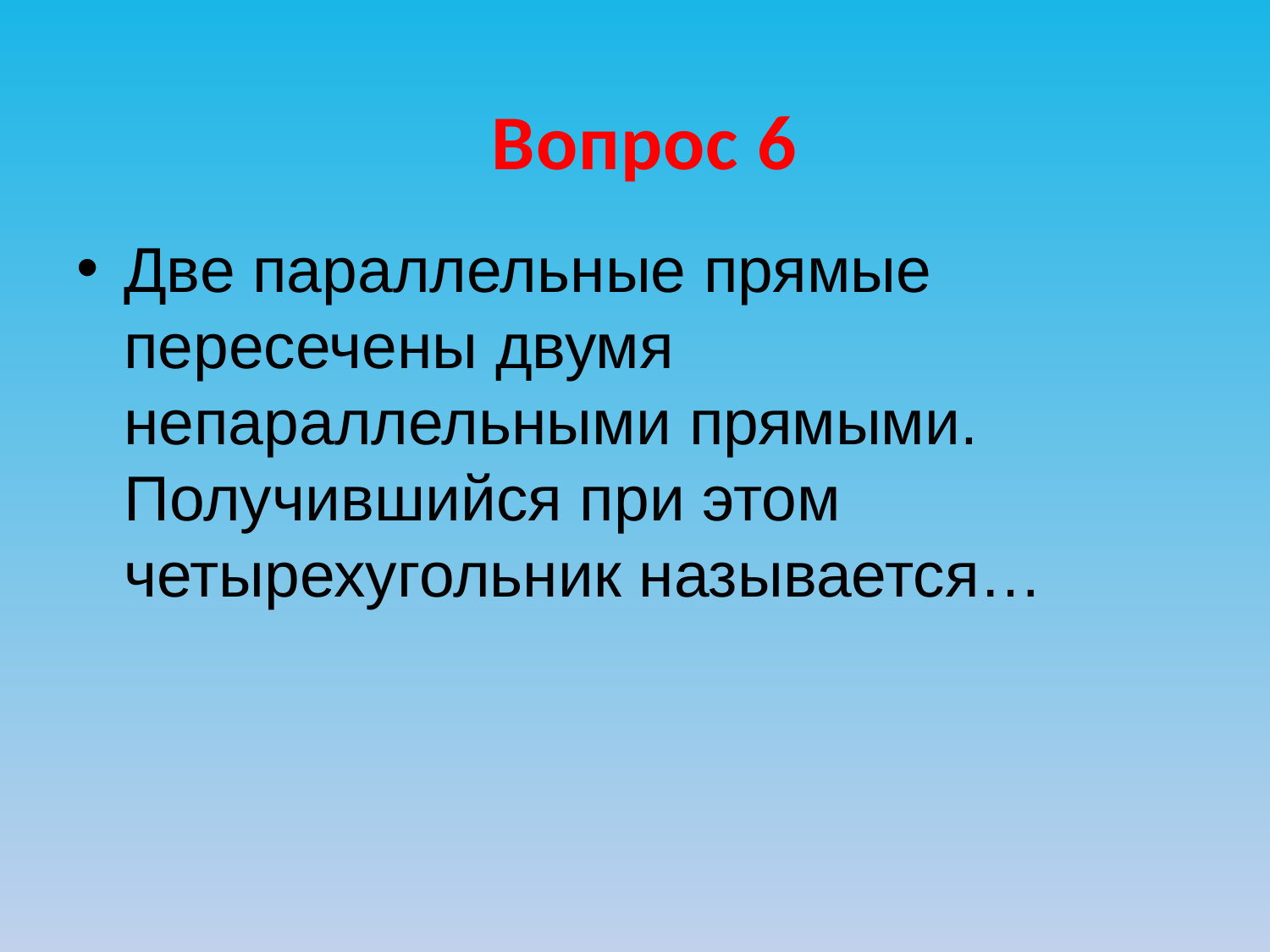

Вопрос 6
Две параллельные прямые пересечены двумя непараллельными прямыми. Получившийся при этом четырехугольник называется…